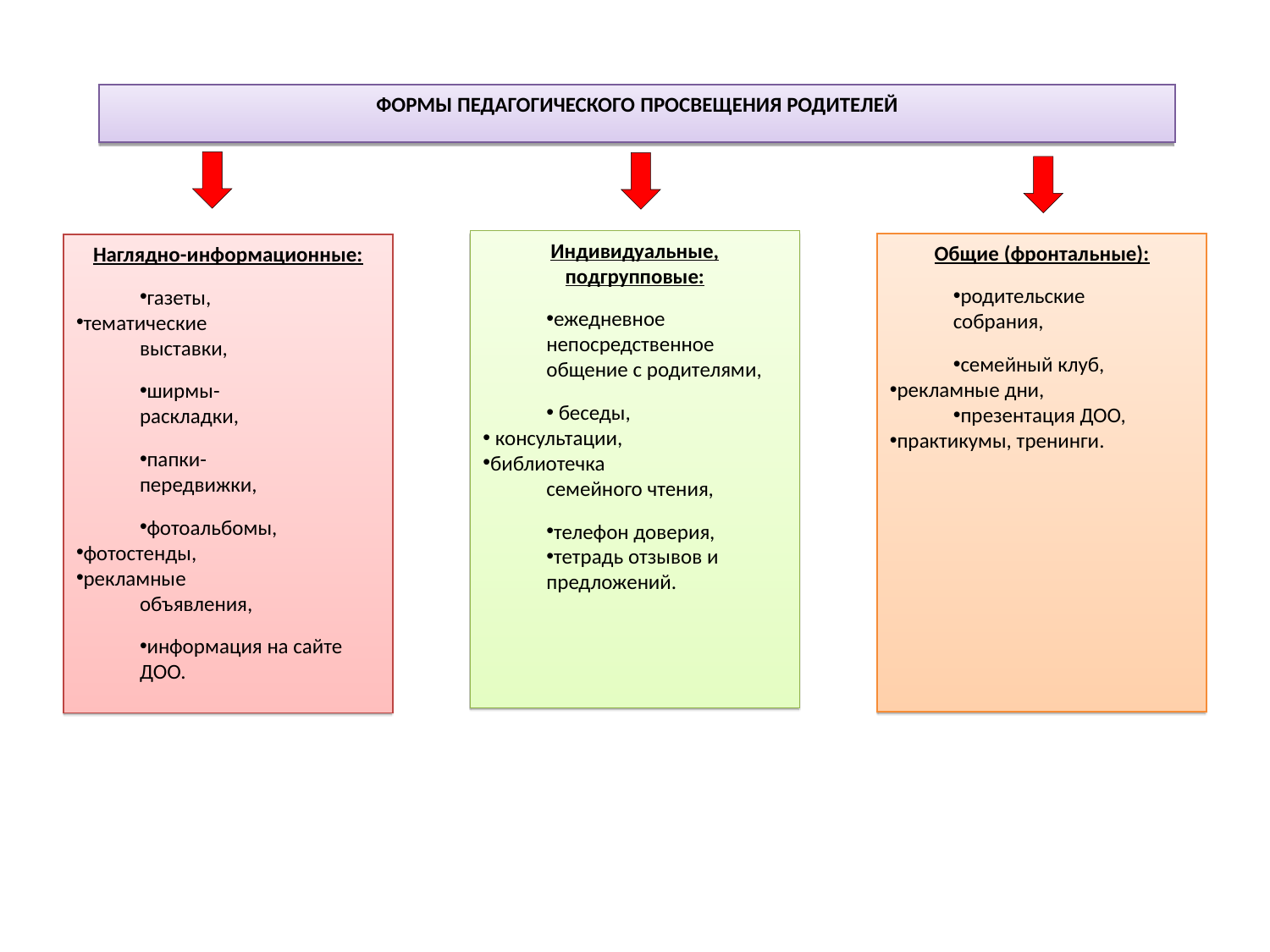

ФОРМЫ ПЕДАГОГИЧЕСКОГО ПРОСВЕЩЕНИЯ РОДИТЕЛЕЙ

Индивидуальные, подгрупповые:
ежедневное
непосредственное общение с родителями,
 беседы,
 консультации,
библиотечка
семейного чтения,
телефон доверия,
тетрадь отзывов и предложений.
Общие (фронтальные):
родительские
собрания,
семейный клуб,
рекламные дни,
презентация ДОО,
практикумы, тренинги.
Наглядно-информационные:
газеты,
тематические
выставки,
ширмы-
раскладки,
папки-
передвижки,
фотоальбомы,
фотостенды,
рекламные
объявления,
информация на сайте ДОО.